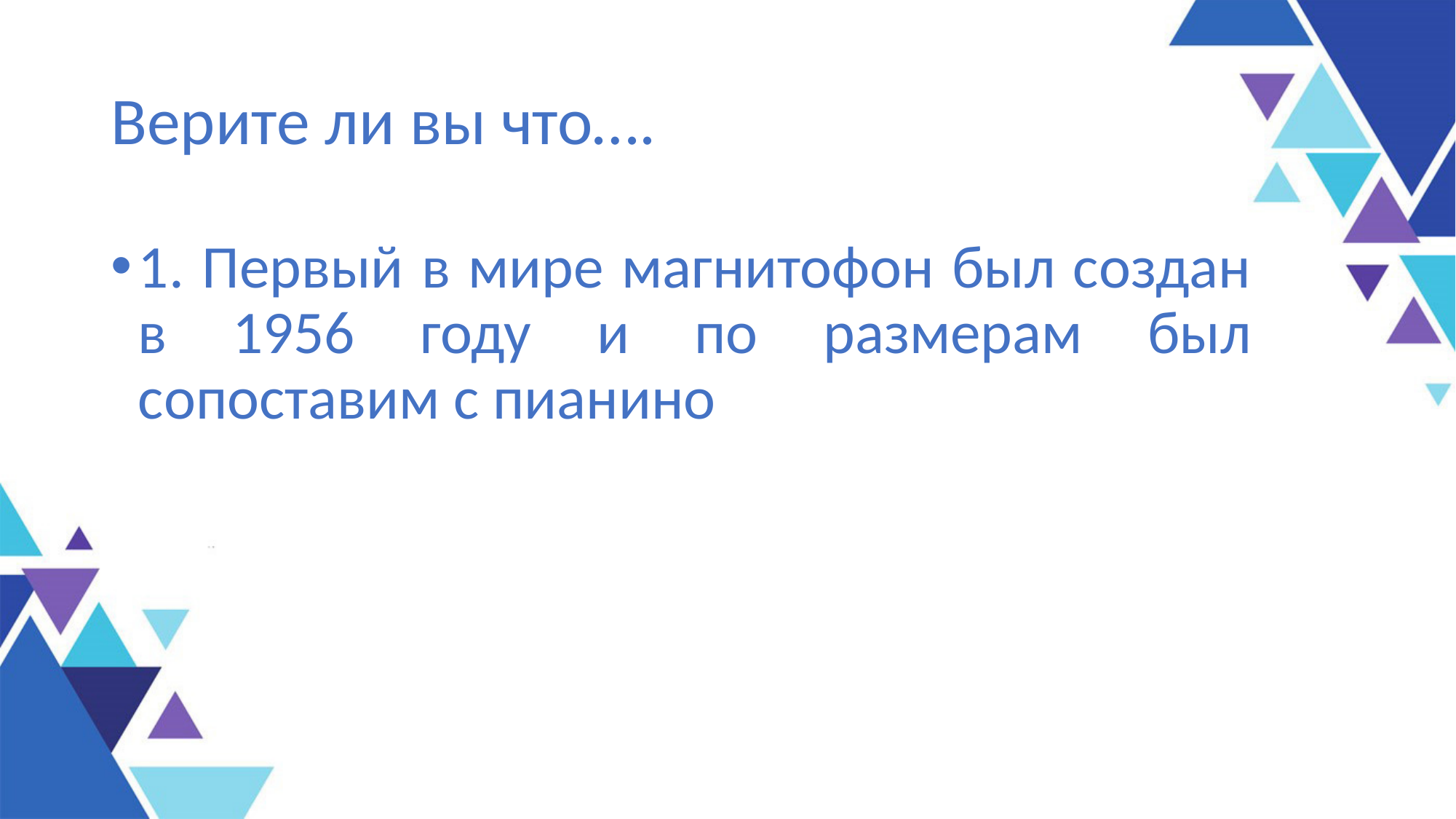

# Верите ли вы что….
1. Первый в мире магнитофон был создан в 1956 году и по размерам был сопоставим с пианино